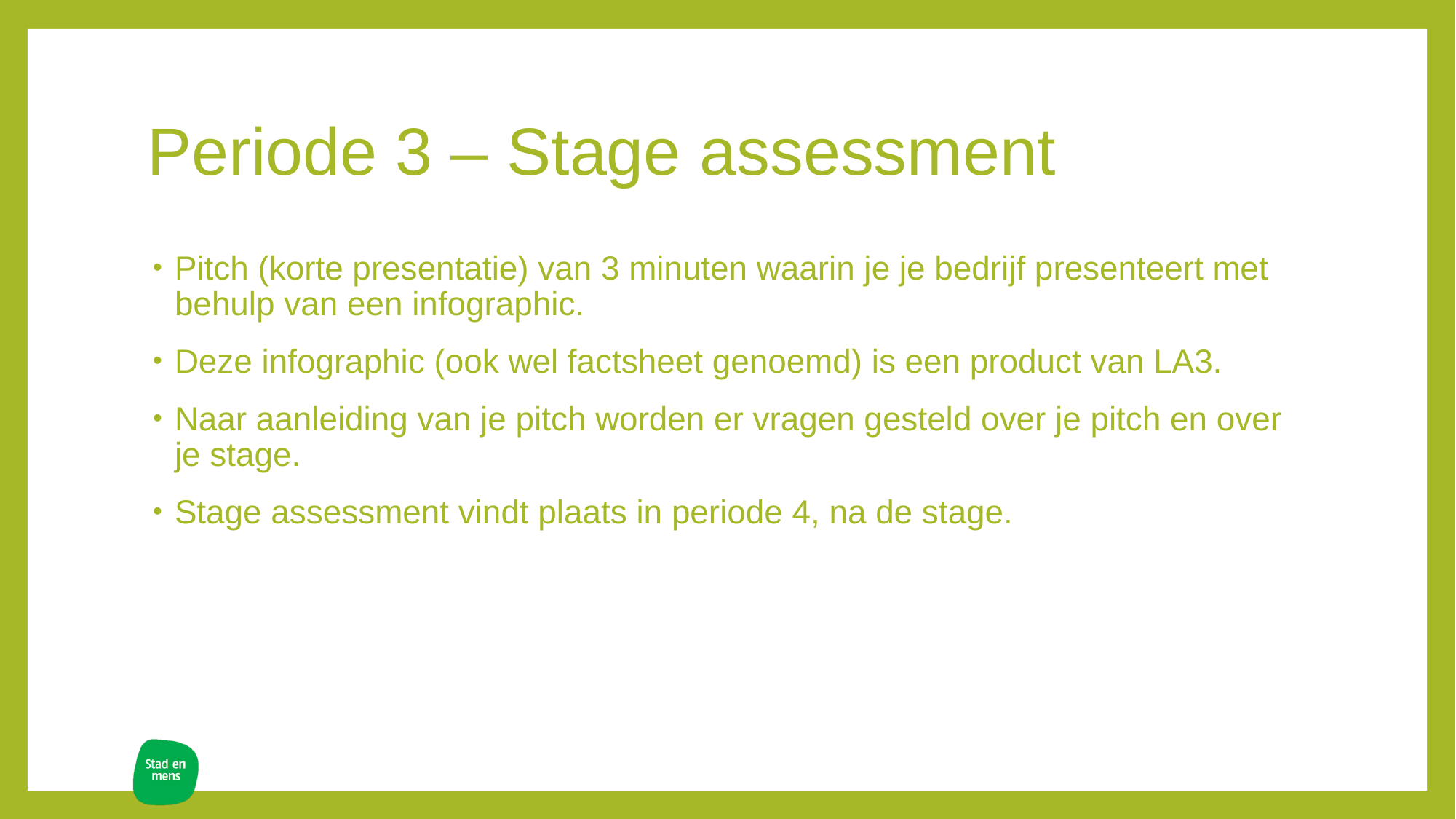

# Periode 3 – Stage assessment
Pitch (korte presentatie) van 3 minuten waarin je je bedrijf presenteert met behulp van een infographic.
Deze infographic (ook wel factsheet genoemd) is een product van LA3.
Naar aanleiding van je pitch worden er vragen gesteld over je pitch en over je stage.
Stage assessment vindt plaats in periode 4, na de stage.